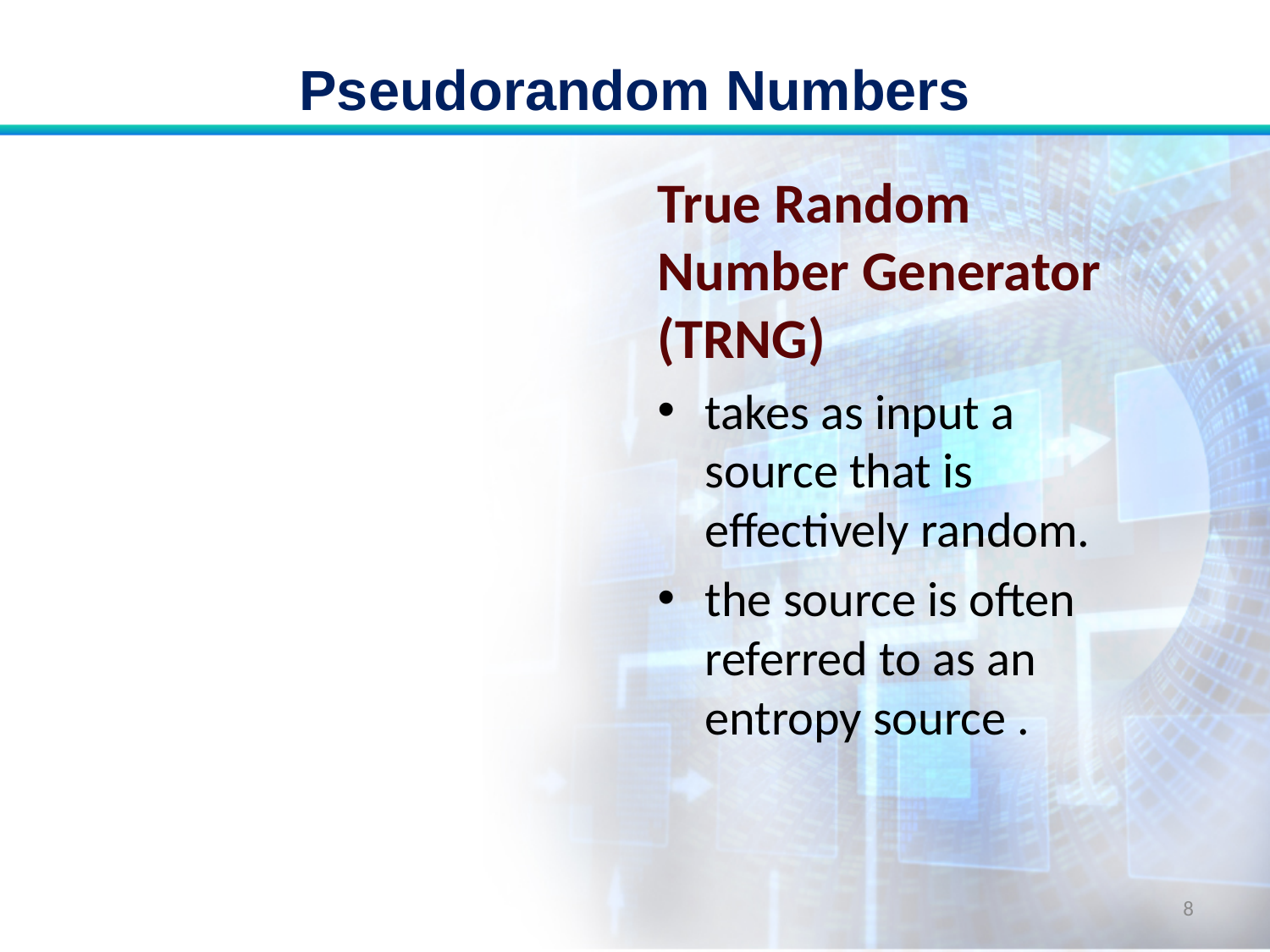

# Pseudorandom Numbers
True Random Number Generator (TRNG)
takes as input a source that is effectively random.
the source is often referred to as an entropy source .
8